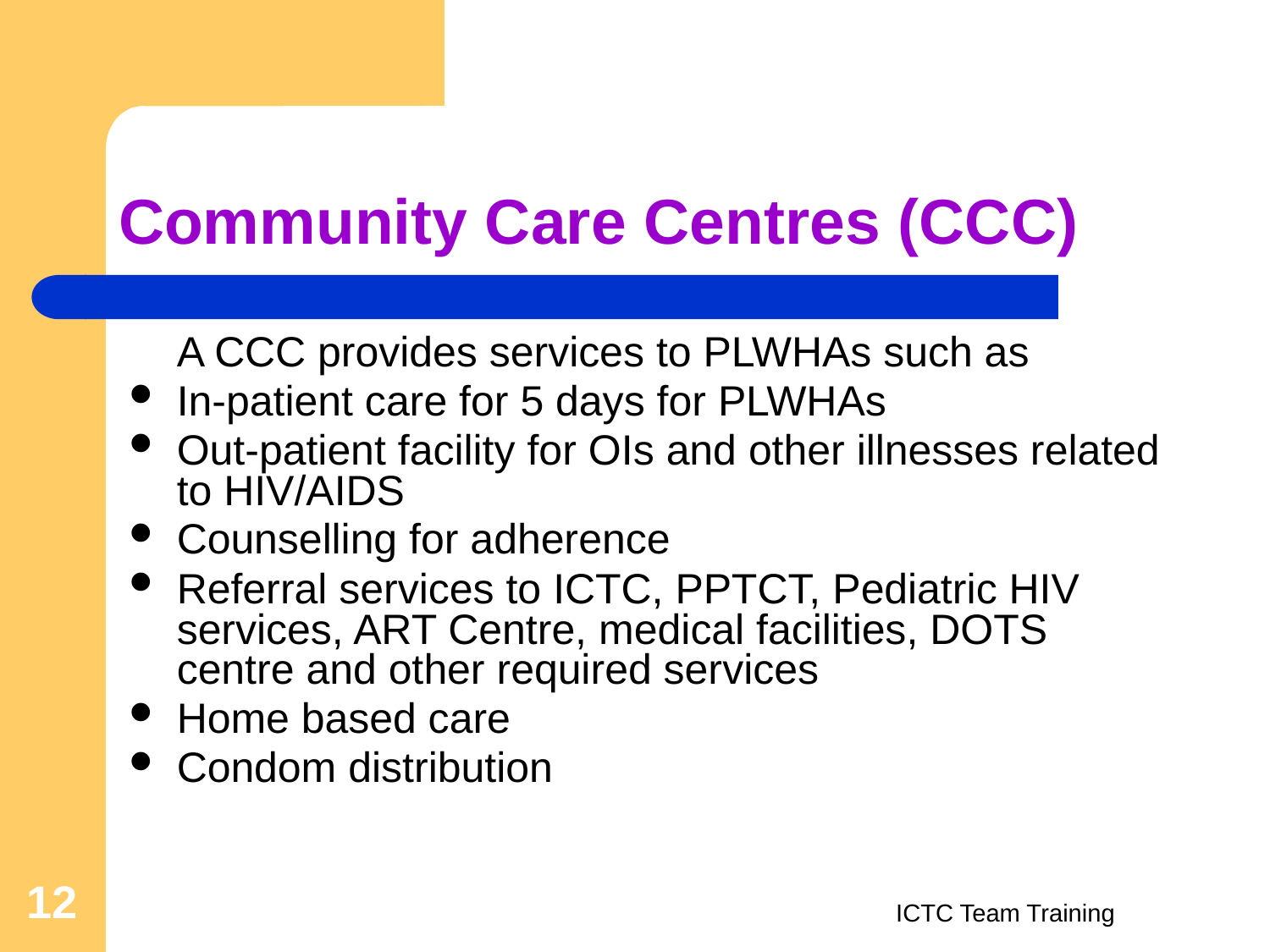

# Community Care Centres (CCC)
	A CCC provides services to PLWHAs such as
In-patient care for 5 days for PLWHAs
Out-patient facility for OIs and other illnesses related to HIV/AIDS
Counselling for adherence
Referral services to ICTC, PPTCT, Pediatric HIV services, ART Centre, medical facilities, DOTS centre and other required services
Home based care
Condom distribution
12
ICTC Team Training